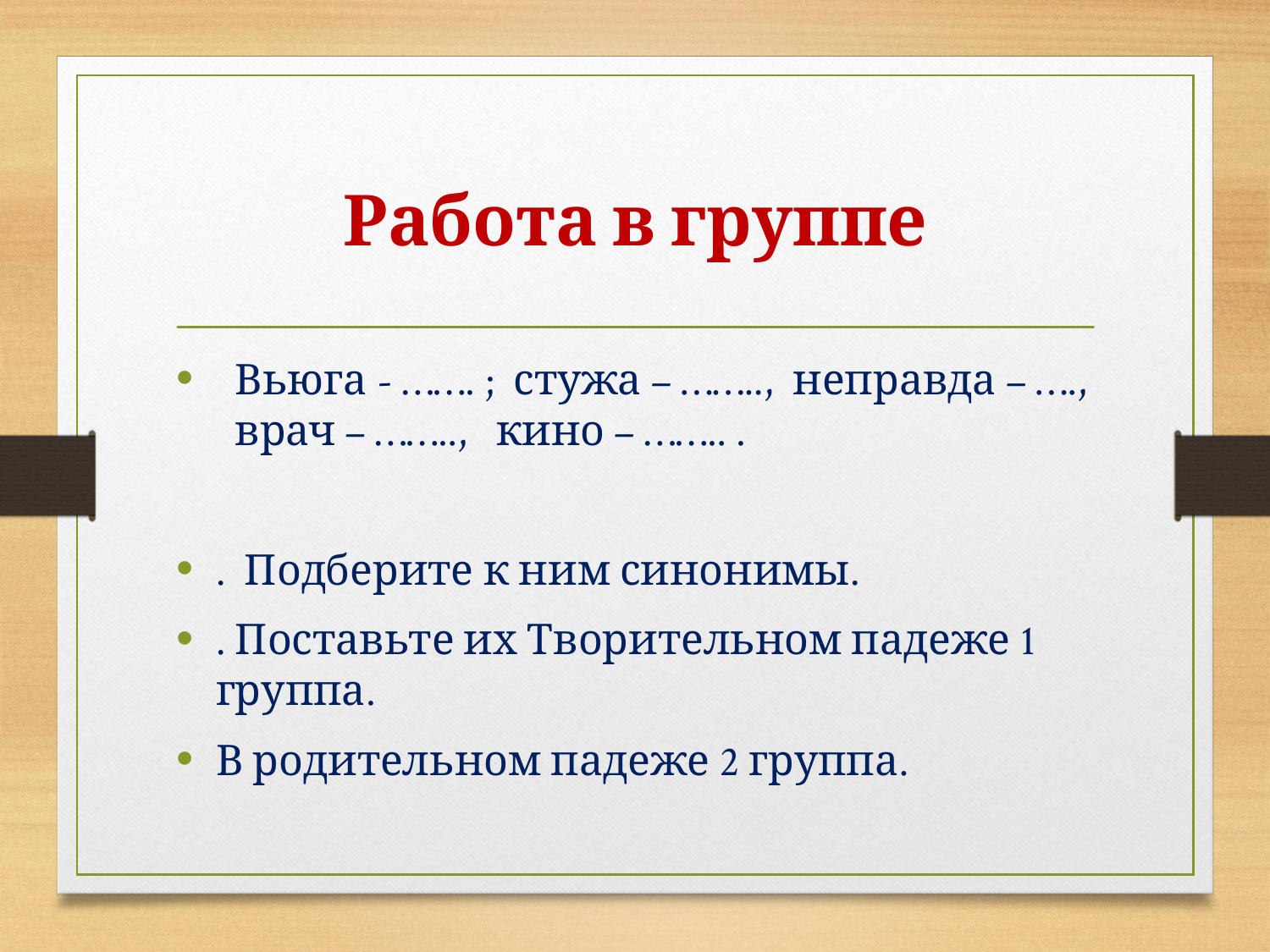

# Работа в группе
  Вьюга - ……. ;  стужа – ……..,  неправда – ….,   врач – ……..,   кино – …….. .

.  Подберите к ним синонимы.
. Поставьте их Творительном падеже 1 группа.
В родительном падеже 2 группа.